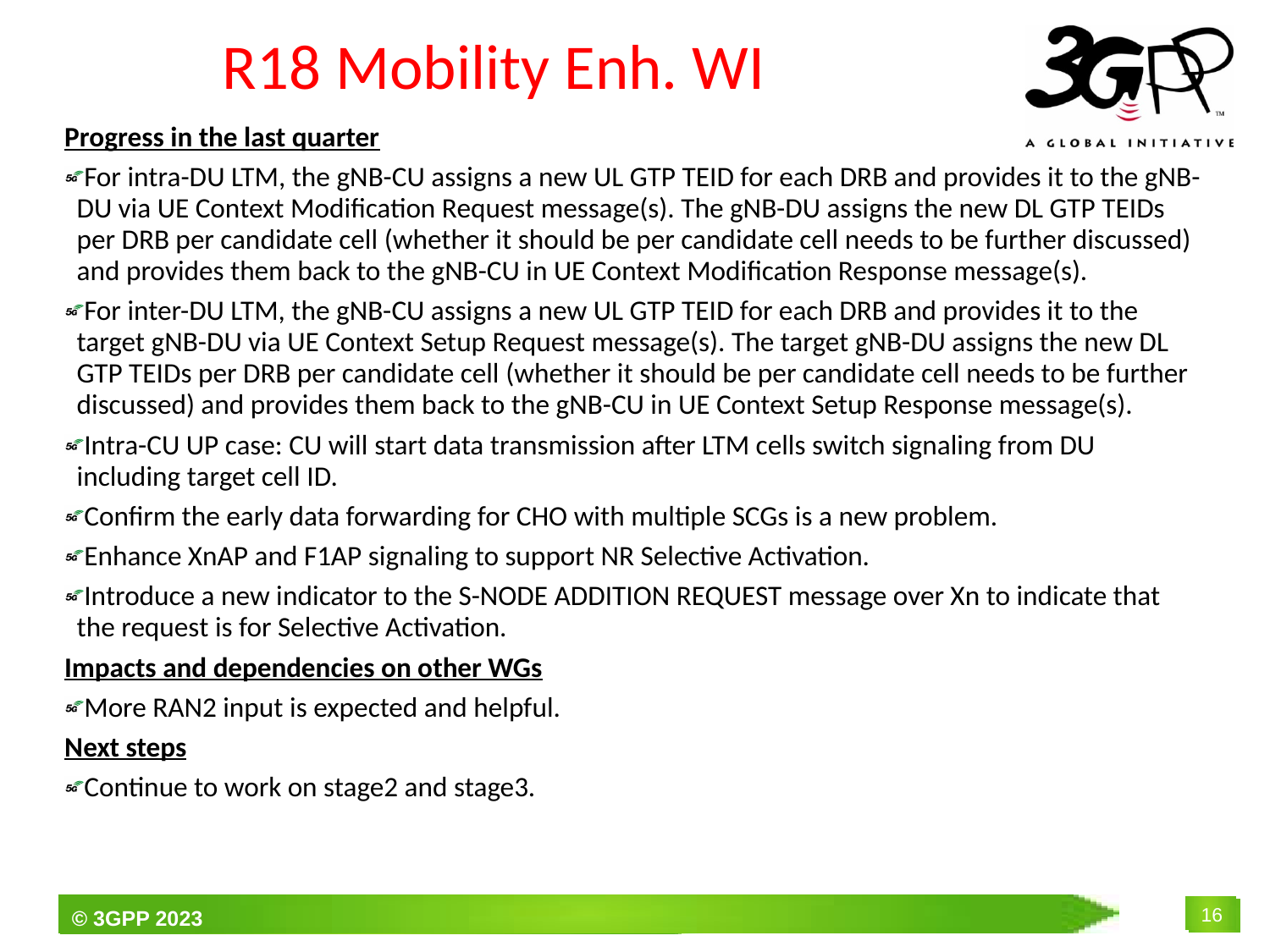

# R18 Mobility Enh. WI
Progress in the last quarter
For intra-DU LTM, the gNB-CU assigns a new UL GTP TEID for each DRB and provides it to the gNB-DU via UE Context Modification Request message(s). The gNB-DU assigns the new DL GTP TEIDs per DRB per candidate cell (whether it should be per candidate cell needs to be further discussed) and provides them back to the gNB-CU in UE Context Modification Response message(s).
For inter-DU LTM, the gNB-CU assigns a new UL GTP TEID for each DRB and provides it to the target gNB-DU via UE Context Setup Request message(s). The target gNB-DU assigns the new DL GTP TEIDs per DRB per candidate cell (whether it should be per candidate cell needs to be further discussed) and provides them back to the gNB-CU in UE Context Setup Response message(s).
Intra-CU UP case: CU will start data transmission after LTM cells switch signaling from DU including target cell ID.
Confirm the early data forwarding for CHO with multiple SCGs is a new problem.
Enhance XnAP and F1AP signaling to support NR Selective Activation.
Introduce a new indicator to the S-NODE ADDITION REQUEST message over Xn to indicate that the request is for Selective Activation.
Impacts and dependencies on other WGs
More RAN2 input is expected and helpful.
Next steps
Continue to work on stage2 and stage3.

16